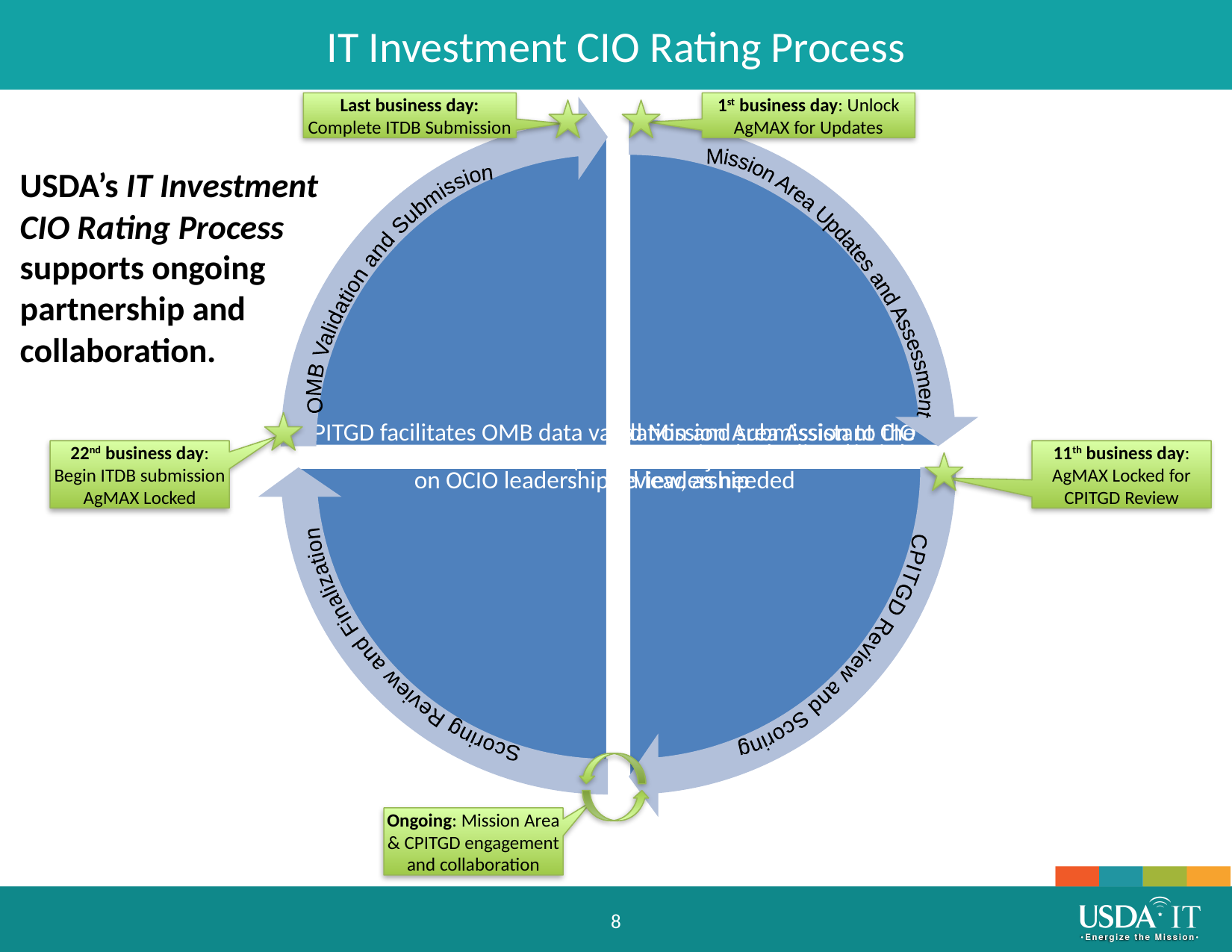

IT Investment CIO Rating Process
Mission Area updates data and Mission Area Assistant CIO Self Assessments
CPITGD distributes initial comments and score to Mission Area staff and leadership
CPITGD and Mission Areas discuss scoring and adjust based on OCIO leadership review, as needed
CPITGD facilitates OMB data validation and submission to the Federal IT Dashboard (ITDB) for Major Investments
Last business day: Complete ITDB Submission
1st business day: Unlock AgMAX for Updates

USDA’s IT Investment CIO Rating Process supports ongoing partnership and collaboration.
Mission Area Updates and Assessment
OMB Validation and Submission

22nd business day: Begin ITDB submission
AgMAX Locked
11th business day: AgMAX Locked for CPITGD Review

Scoring Review and Finalization
CPITGD Review and Scoring

Ongoing: Mission Area & CPITGD engagement and collaboration
8